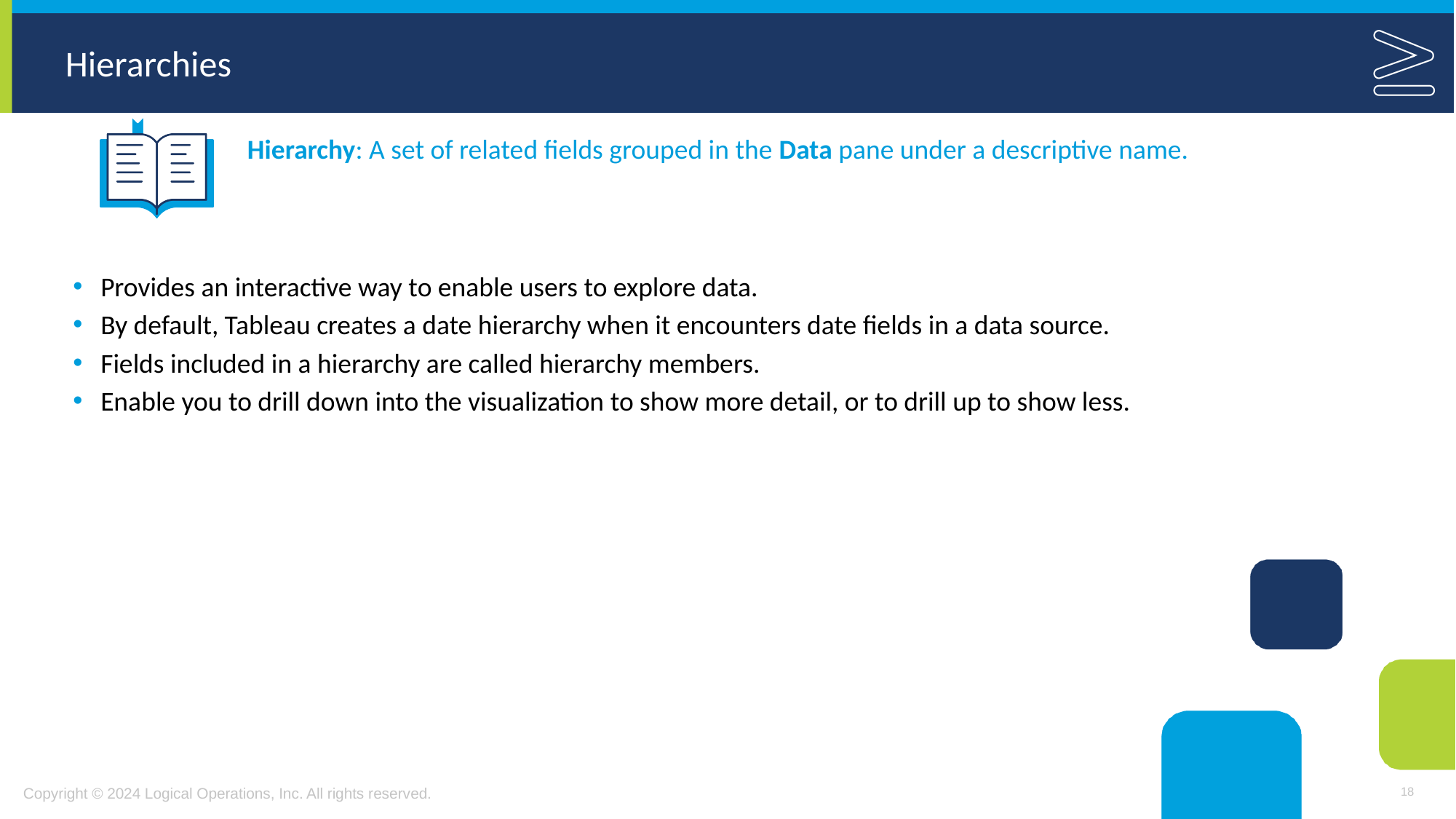

# Hierarchies
Hierarchy: A set of related fields grouped in the Data pane under a descriptive name.
Provides an interactive way to enable users to explore data.
By default, Tableau creates a date hierarchy when it encounters date fields in a data source.
Fields included in a hierarchy are called hierarchy members.
Enable you to drill down into the visualization to show more detail, or to drill up to show less.
18